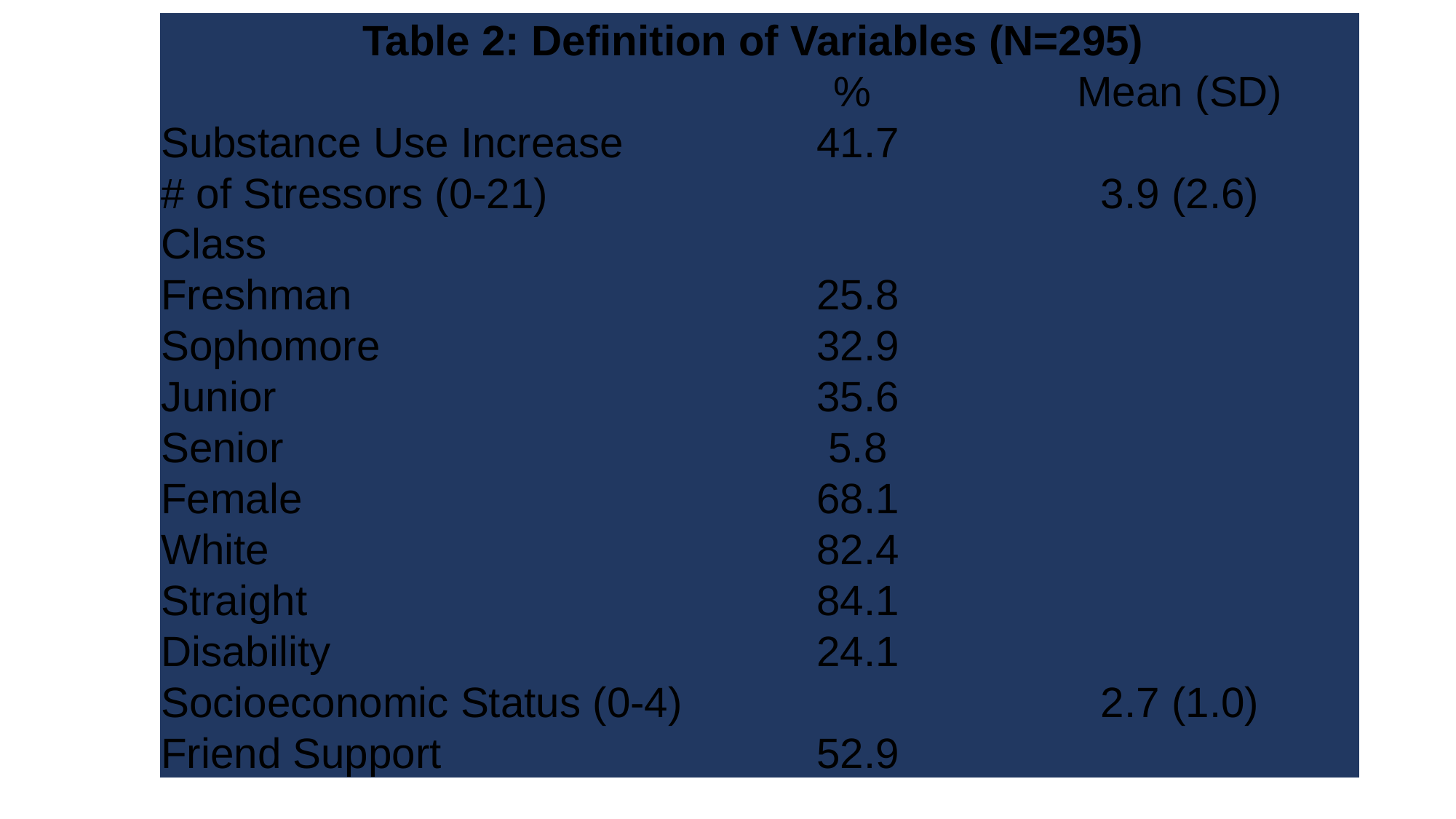

| Table 2: Definition of Variables (N=295) |  |  |
| --- | --- | --- |
|  | % | Mean (SD) |
| Substance Use Increase | 41.7 |  |
| # of Stressors (0-21) |  | 3.9 (2.6) |
| Class |  |  |
| Freshman | 25.8 |  |
| Sophomore | 32.9 |  |
| Junior | 35.6 |  |
| Senior | 5.8 |  |
| Female | 68.1 |  |
| White | 82.4 |  |
| Straight | 84.1 |  |
| Disability | 24.1 |  |
| Socioeconomic Status (0-4) |  | 2.7 (1.0) |
| Friend Support | 52.9 |  |
#